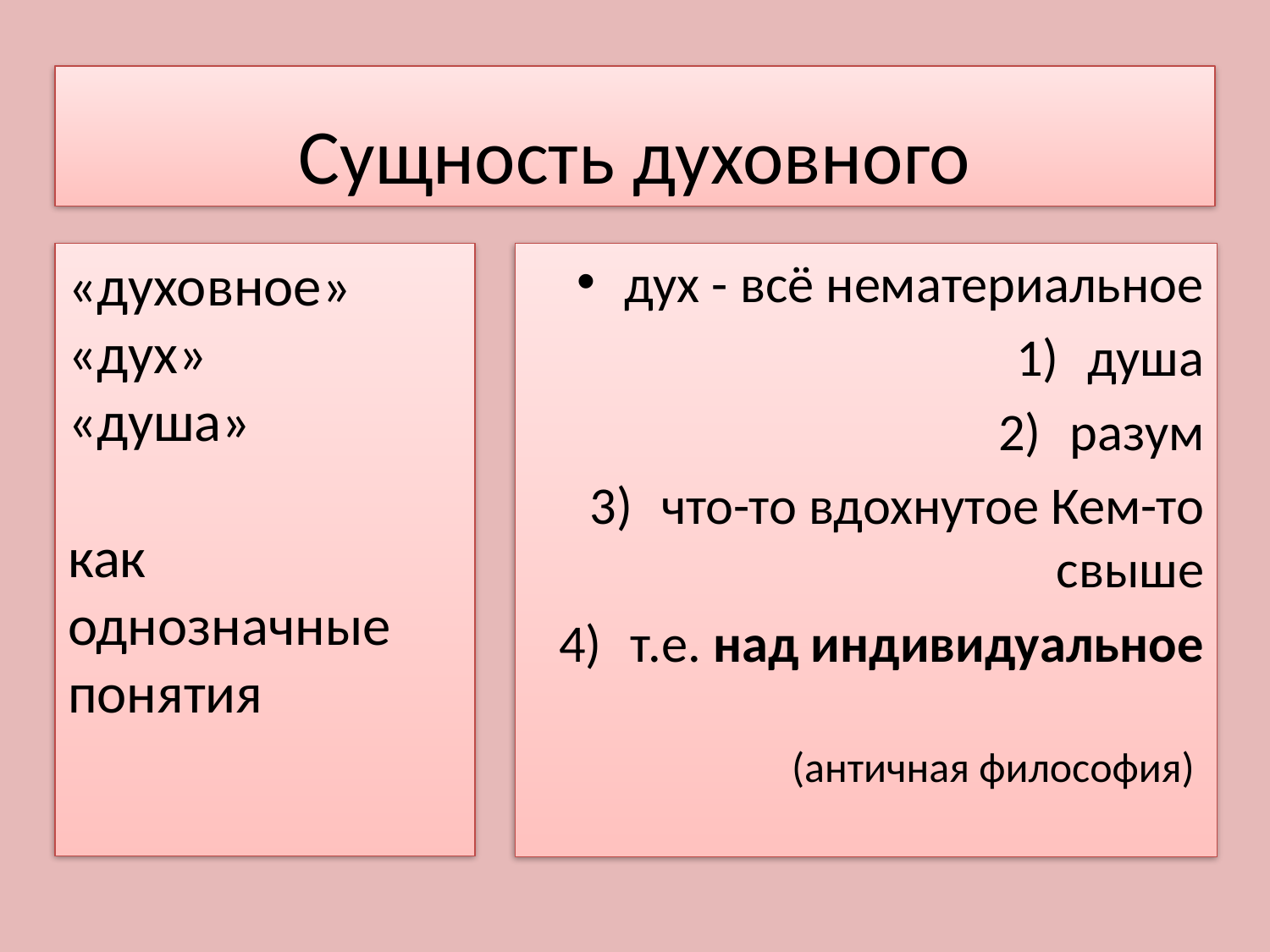

# Сущность духовного
«духовное» «дух»
«душа»

как однозначные понятия

дух - всё нематериальное
душа
разум
что-то вдохнутое Кем-то свыше
т.е. над индивидуальное

(античная философия)